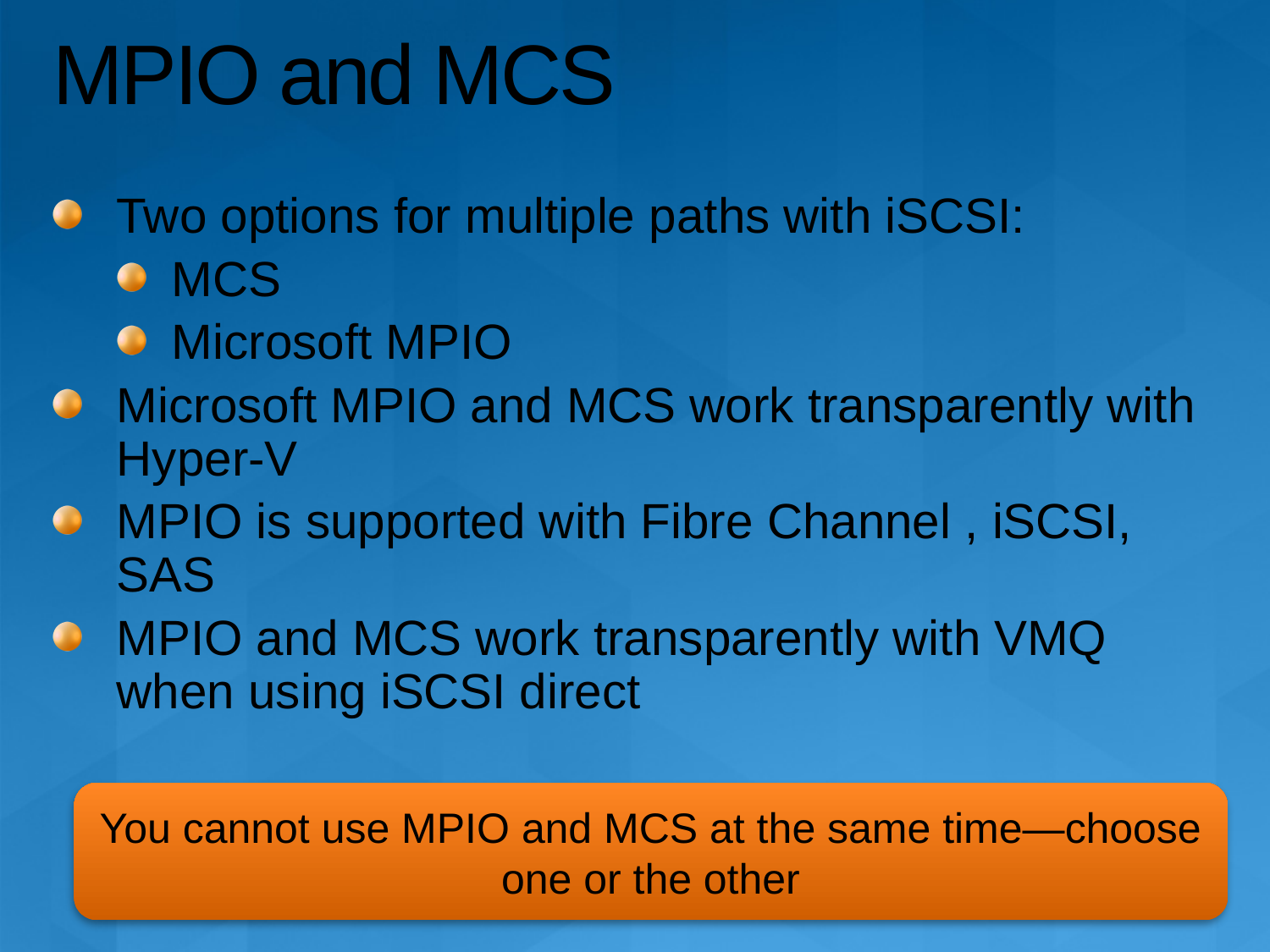

# MPIO and MCS
Two options for multiple paths with iSCSI:
MCS
Microsoft MPIO
Microsoft MPIO and MCS work transparently with Hyper-V
MPIO is supported with Fibre Channel , iSCSI, SAS
MPIO and MCS work transparently with VMQ when using iSCSI direct
You cannot use MPIO and MCS at the same time—choose one or the other